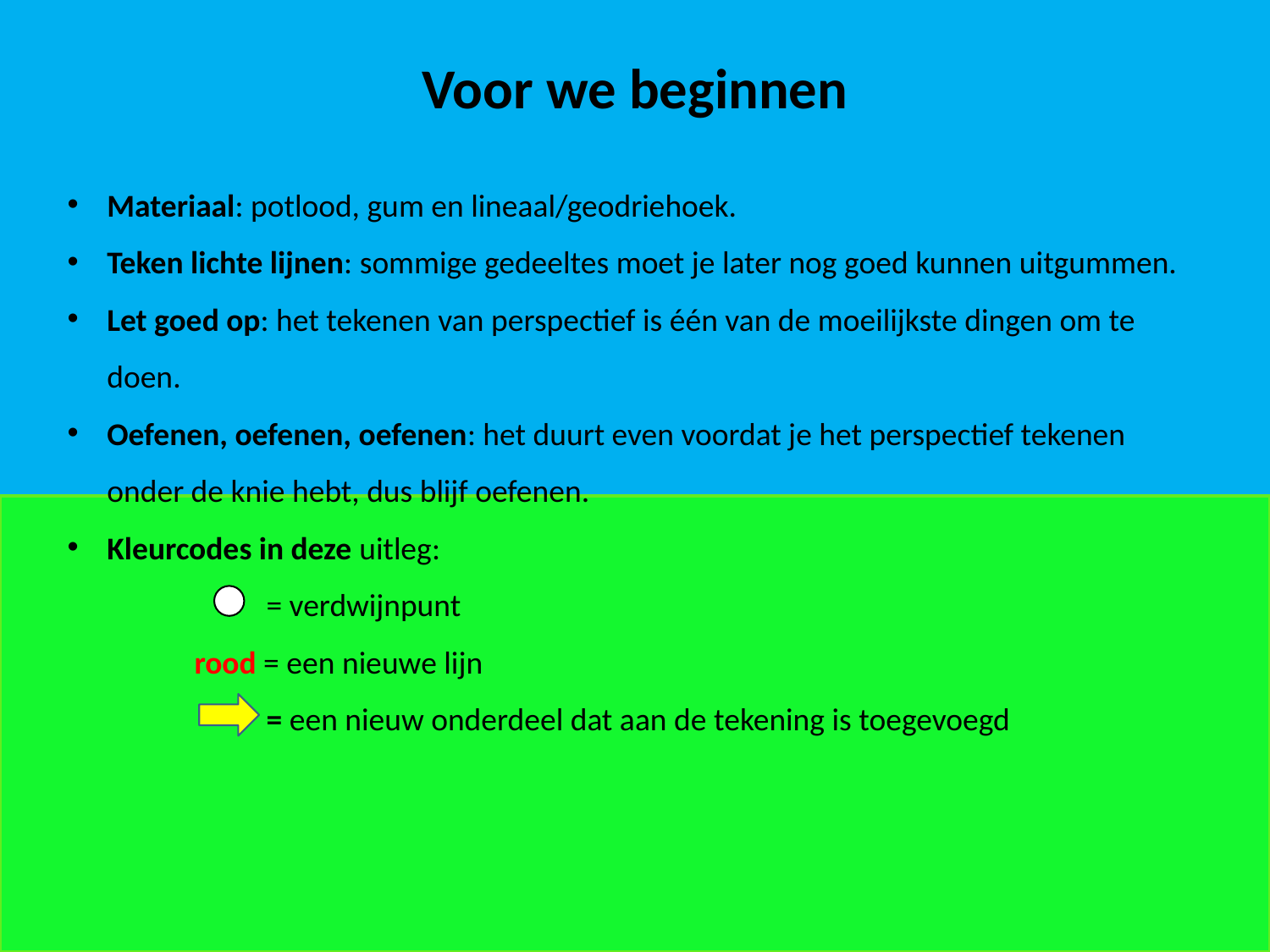

Voor we beginnen
Materiaal: potlood, gum en lineaal/geodriehoek.
Teken lichte lijnen: sommige gedeeltes moet je later nog goed kunnen uitgummen.
Let goed op: het tekenen van perspectief is één van de moeilijkste dingen om te doen.
Oefenen, oefenen, oefenen: het duurt even voordat je het perspectief tekenen onder de knie hebt, dus blijf oefenen.
Kleurcodes in deze uitleg:
	          = verdwijnpunt
	rood = een nieuwe lijn
	          = een nieuw onderdeel dat aan de tekening is toegevoegd